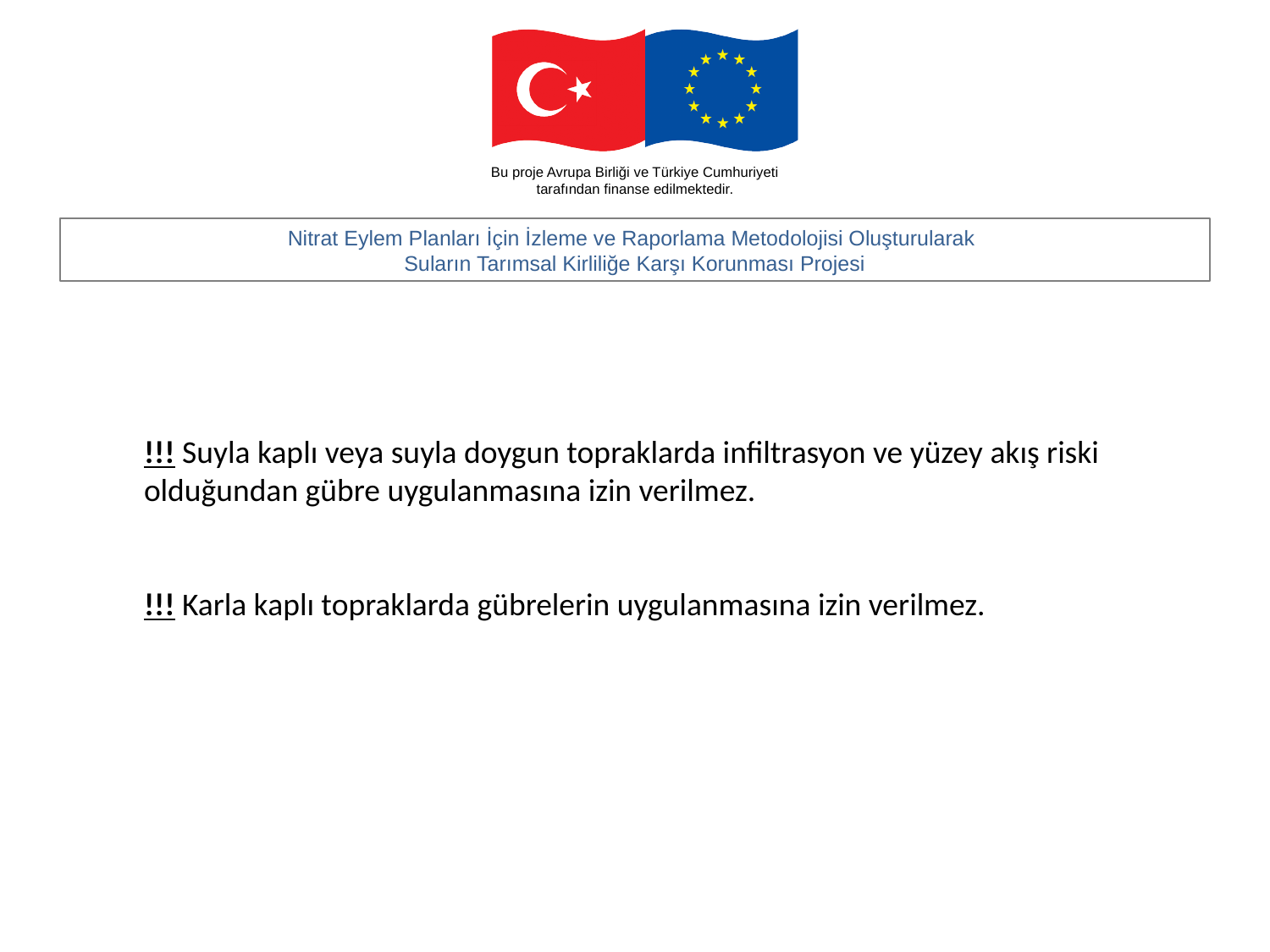

#
!!! Suyla kaplı veya suyla doygun topraklarda infiltrasyon ve yüzey akış riski olduğundan gübre uygulanmasına izin verilmez.

!!! Karla kaplı topraklarda gübrelerin uygulanmasına izin verilmez.